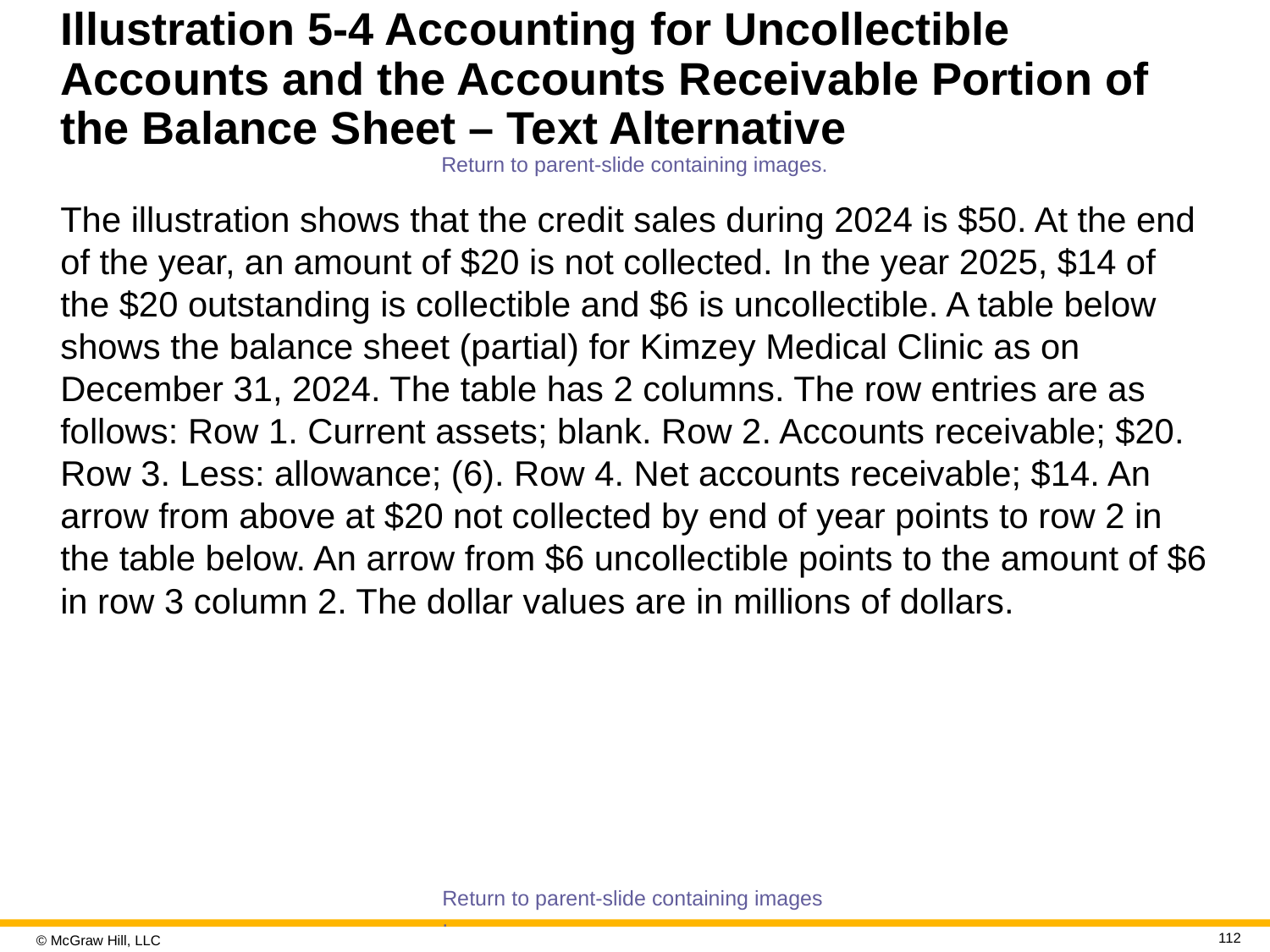

# Illustration 5-4 Accounting for Uncollectible Accounts and the Accounts Receivable Portion of the Balance Sheet – Text Alternative
Return to parent-slide containing images.
The illustration shows that the credit sales during 2024 is $50. At the end of the year, an amount of $20 is not collected. In the year 2025, $14 of the $20 outstanding is collectible and $6 is uncollectible. A table below shows the balance sheet (partial) for Kimzey Medical Clinic as on December 31, 2024. The table has 2 columns. The row entries are as follows: Row 1. Current assets; blank. Row 2. Accounts receivable; $20. Row 3. Less: allowance; (6). Row 4. Net accounts receivable; $14. An arrow from above at $20 not collected by end of year points to row 2 in the table below. An arrow from $6 uncollectible points to the amount of $6 in row 3 column 2. The dollar values are in millions of dollars.
Return to parent-slide containing images.
112